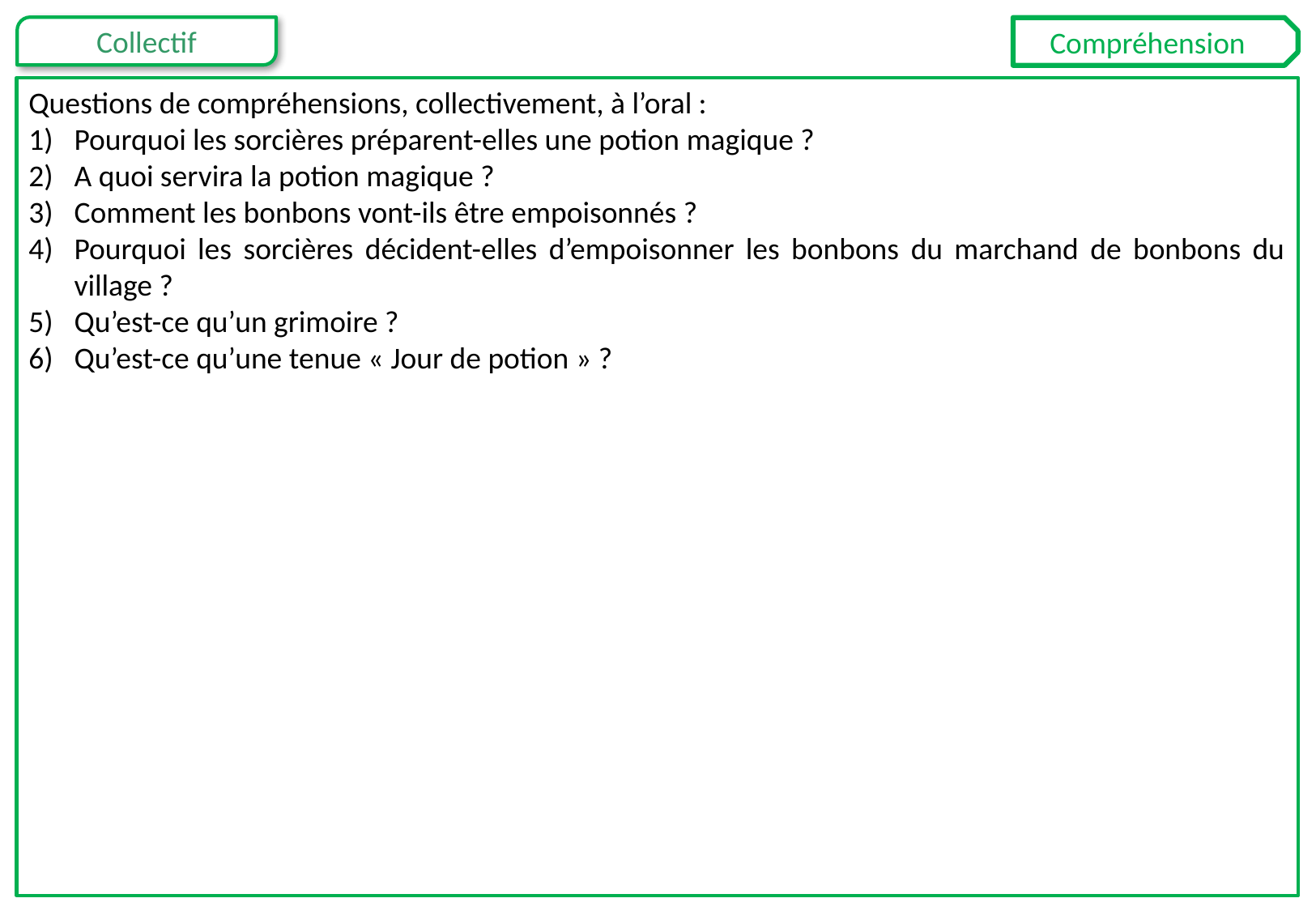

Compréhension
Questions de compréhensions, collectivement, à l’oral :
Pourquoi les sorcières préparent-elles une potion magique ?
A quoi servira la potion magique ?
Comment les bonbons vont-ils être empoisonnés ?
Pourquoi les sorcières décident-elles d’empoisonner les bonbons du marchand de bonbons du village ?
Qu’est-ce qu’un grimoire ?
Qu’est-ce qu’une tenue « Jour de potion » ?